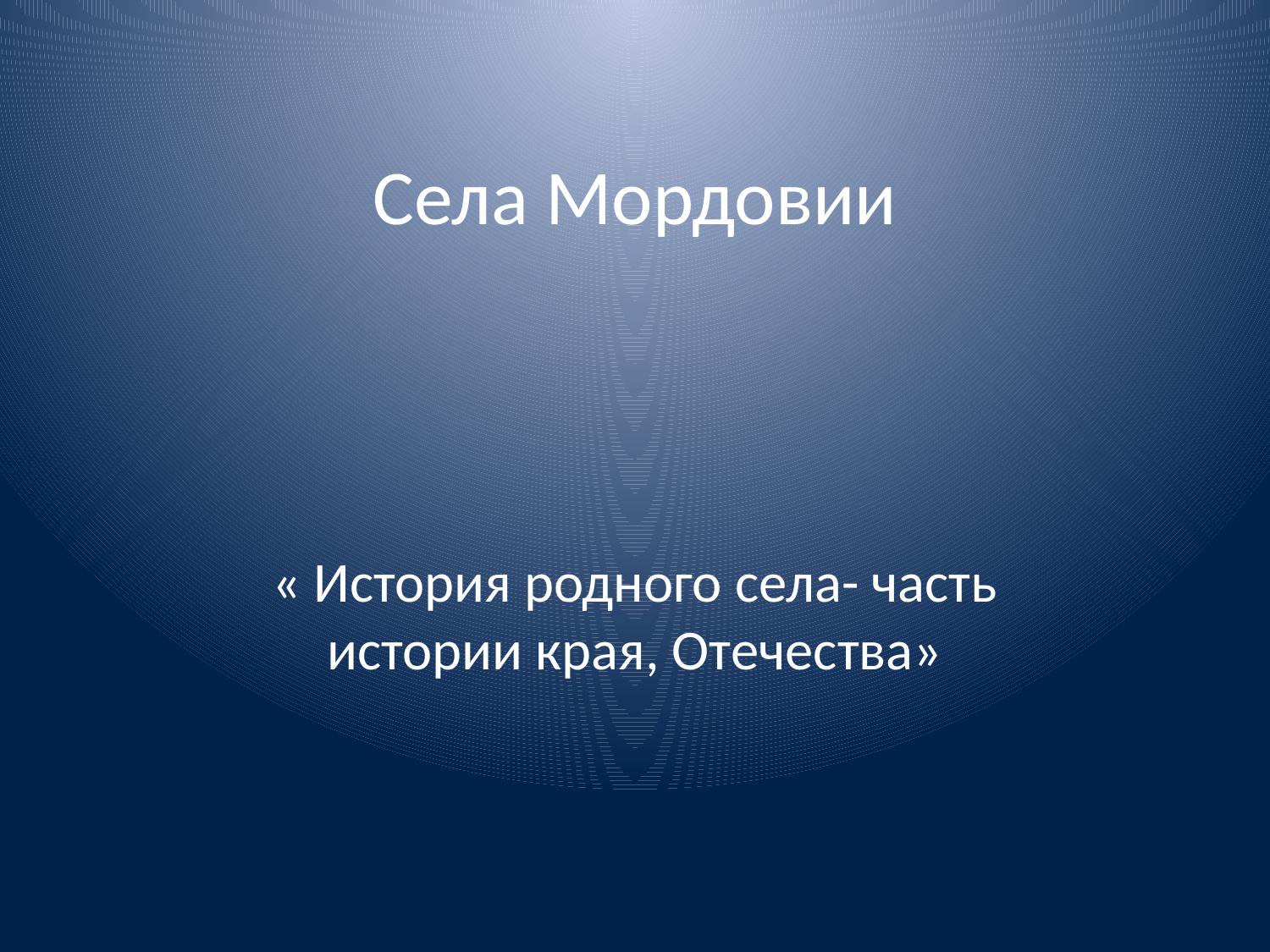

# Села Мордовии
« История родного села- часть истории края, Отечества»